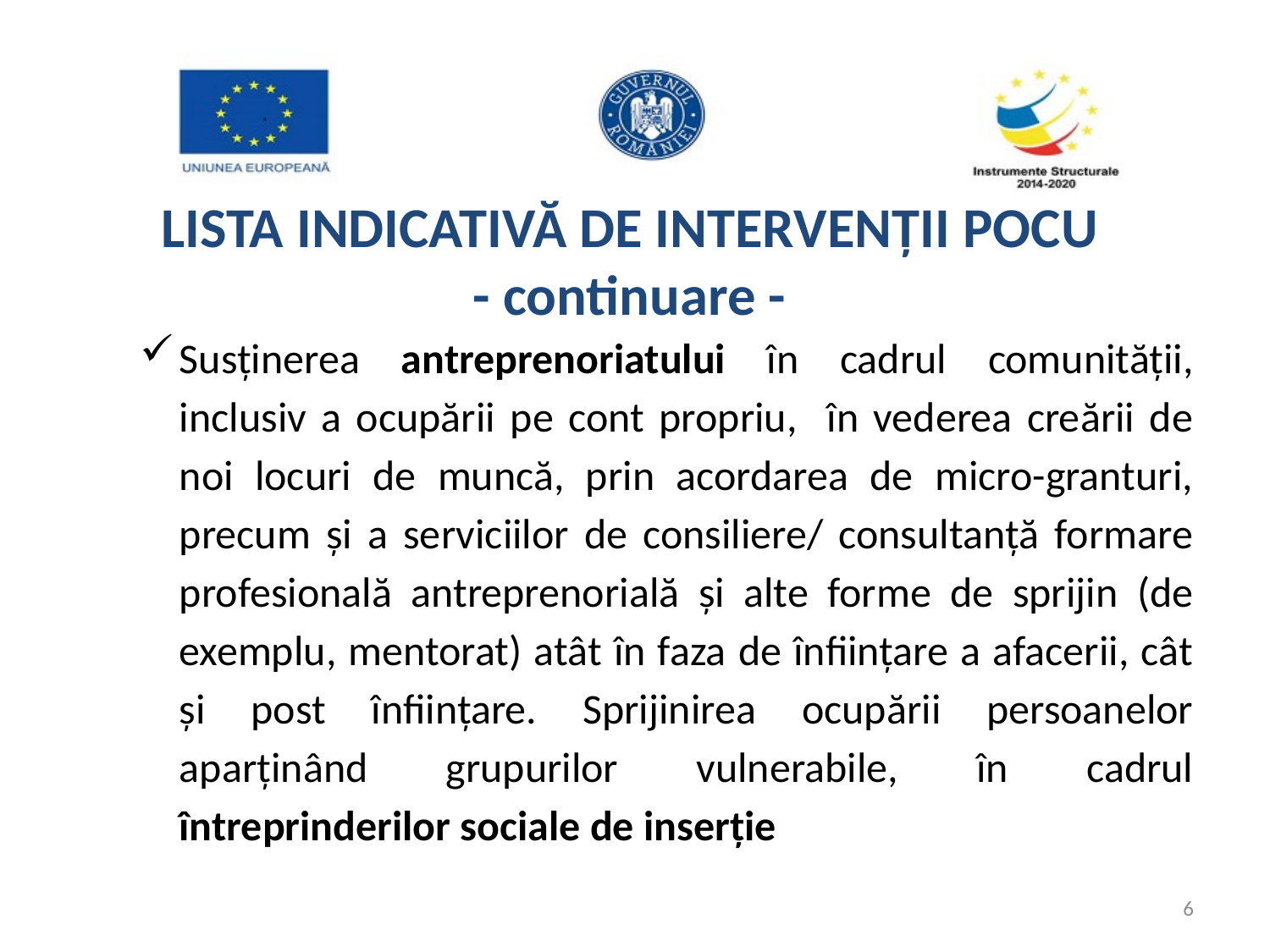

# LISTA INDICATIVĂ DE INTERVENȚII POCU - continuare -
Susţinerea antreprenoriatului în cadrul comunităţii, inclusiv a ocupării pe cont propriu,  în vederea creării de noi locuri de muncă, prin acordarea de micro-granturi, precum și a serviciilor de consiliere/ consultanță formare profesională antreprenorială şi alte forme de sprijin (de exemplu, mentorat) atât în faza de înființare a afacerii, cât și post înființare. Sprijinirea ocupării persoanelor aparținând grupurilor vulnerabile, în cadrul întreprinderilor sociale de inserție

6